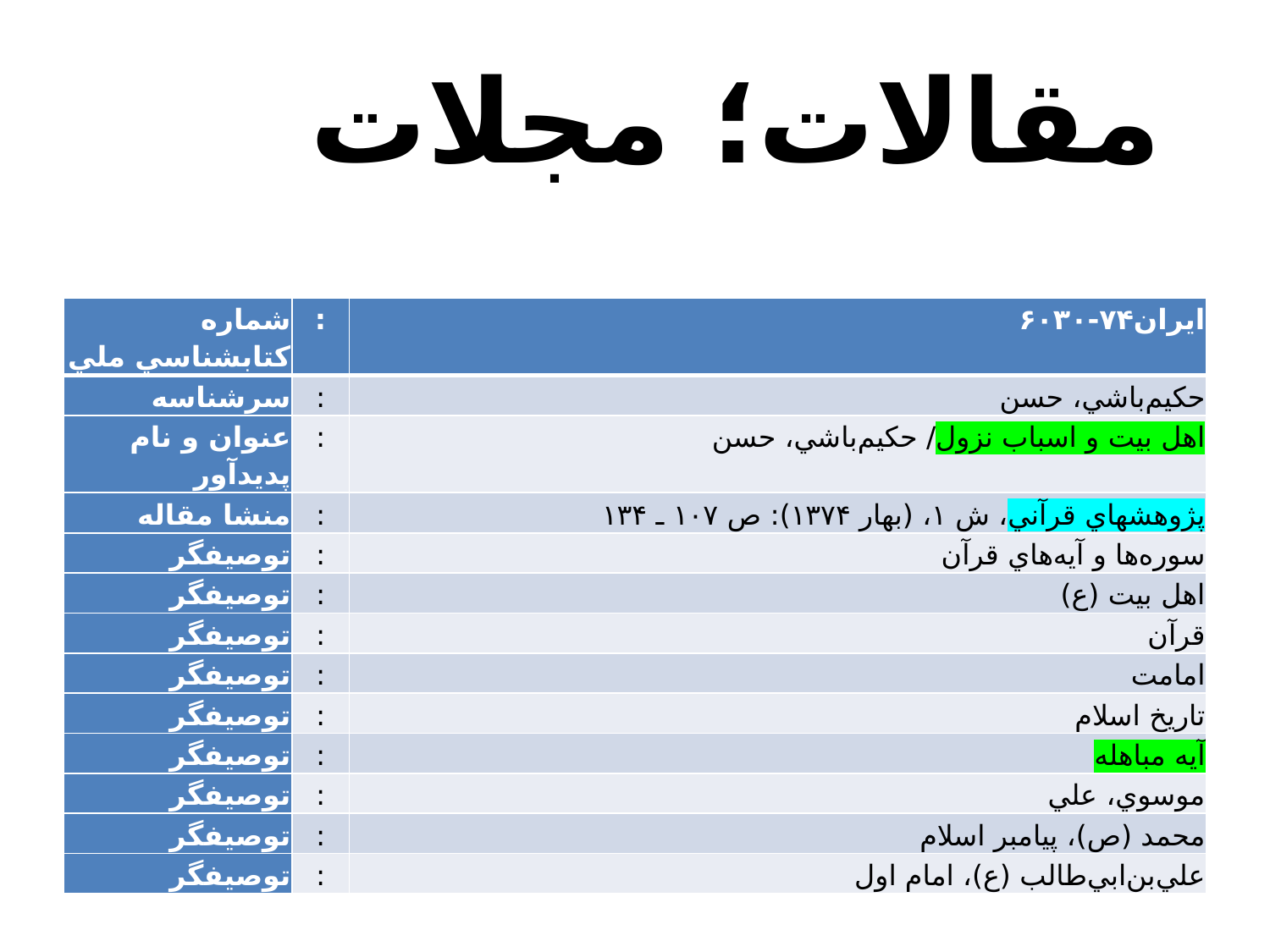

مقالات؛ مجلات
| ‏شماره کتابشناسي ملي | : | ايران۷۴-۶۰۳۰ |
| --- | --- | --- |
| ‏سرشناسه | : | ح‍ک‍ي‍م‌ب‍اش‍ي‌، ح‍س‍ن‌ |
| ‏عنوان و نام پديدآور | : | اه‍ل‌ ب‍ي‍ت‌ و اس‍ب‍اب‌ ن‍زول‌/ ح‍ک‍ي‍م‌ب‍اش‍ي‌، ح‍س‍ن‌ |
| ‏منشا مقاله | : | پ‍ژوه‍ش‍ه‍اي‌ ق‍رآن‍ي‌، ش‌ ۱، (ب‍ه‍ار ۱۳۷۴): ص‌ ۱۰۷ ـ ۱۳۴ |
| ‏توصيفگر | : | س‍وره‌ه‍ا و آي‍ه‌ه‍اي‌ ق‍رآن‌ |
| ‏توصيفگر | : | اه‍ل‌ ب‍ي‍ت‌ (ع‌) |
| ‏توصيفگر | : | ق‍رآن‌ |
| ‏توصيفگر | : | ام‍ام‍ت‌ |
| ‏توصيفگر | : | ت‍اري‍خ‌ اس‍لام‌ |
| ‏توصيفگر | : | آي‍ه‌ م‍ب‍اه‍ل‍ه‌ |
| ‏توصيفگر | : | م‍وس‍وي‌، ع‍ل‍ي‌ |
| ‏توصيفگر | : | م‍ح‍م‍د (ص‌)، پ‍ي‍ام‍ب‍ر اس‍لام‌ |
| ‏توصيفگر | : | ع‍ل‍ي‌ب‍ن‌اب‍ي‌طال‍ب‌ (ع‌)، ام‍ام‌ اول‌ |